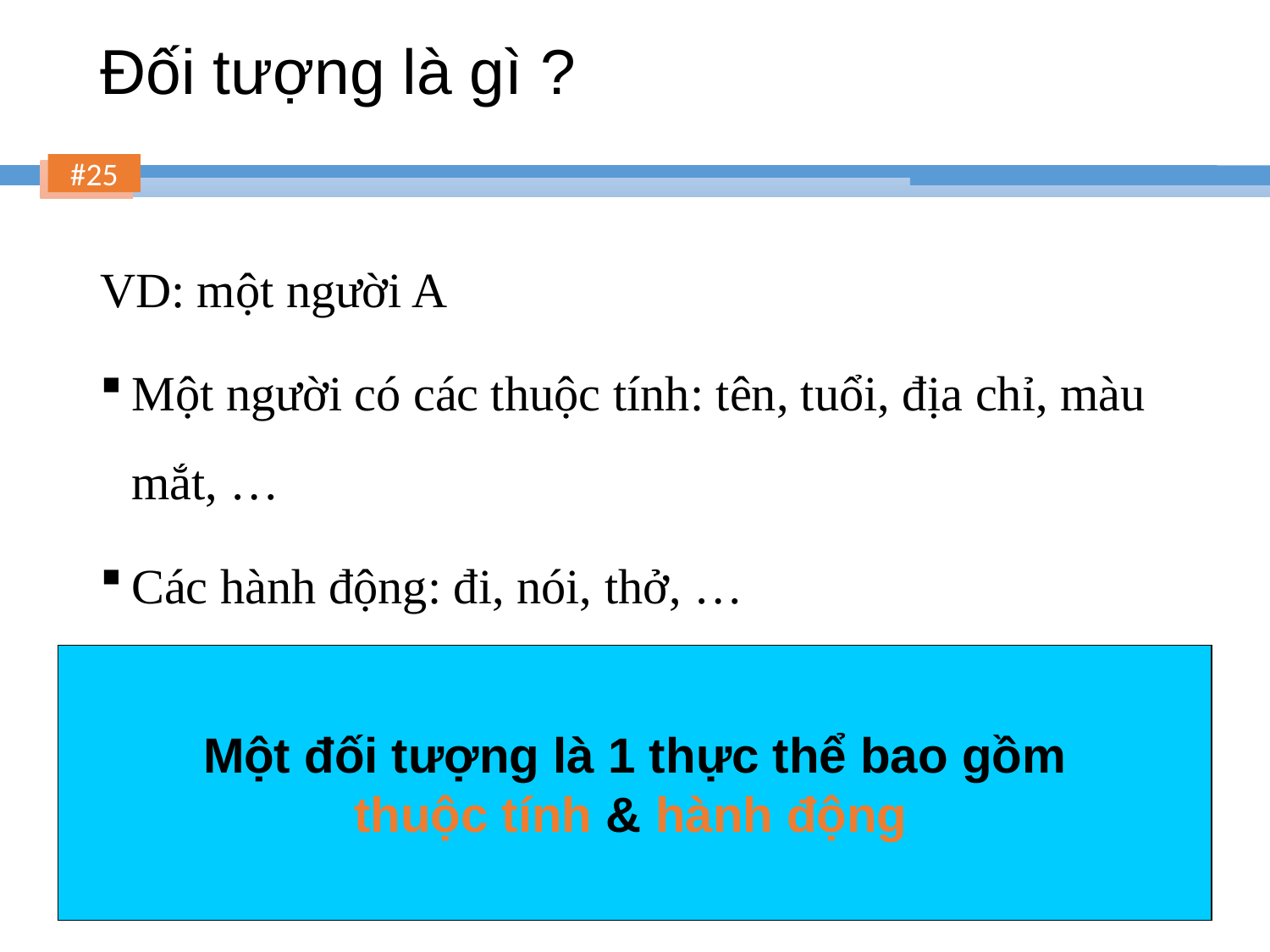

# Đối tượng là gì ?
VD: một người A
Một người có các thuộc tính: tên, tuổi, địa chỉ, màu mắt, …
Các hành động: đi, nói, thở, …

Một đối tượng là 1 thực thể bao gồm
thuộc tính & hành động
25